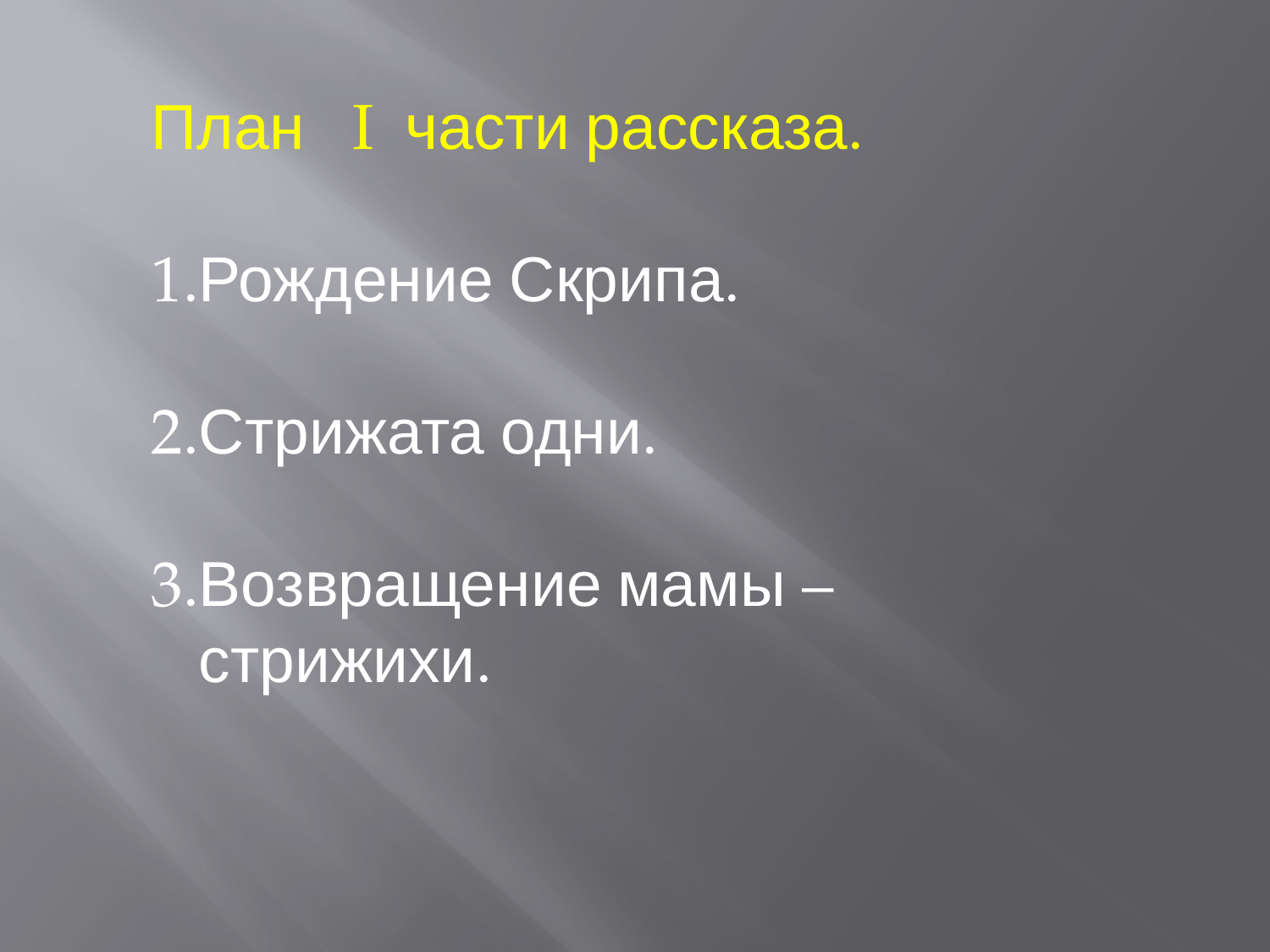

План   I  части рассказа.

Рождение Скрипа.

Стрижата одни.

Возвращение мамы – стрижихи.